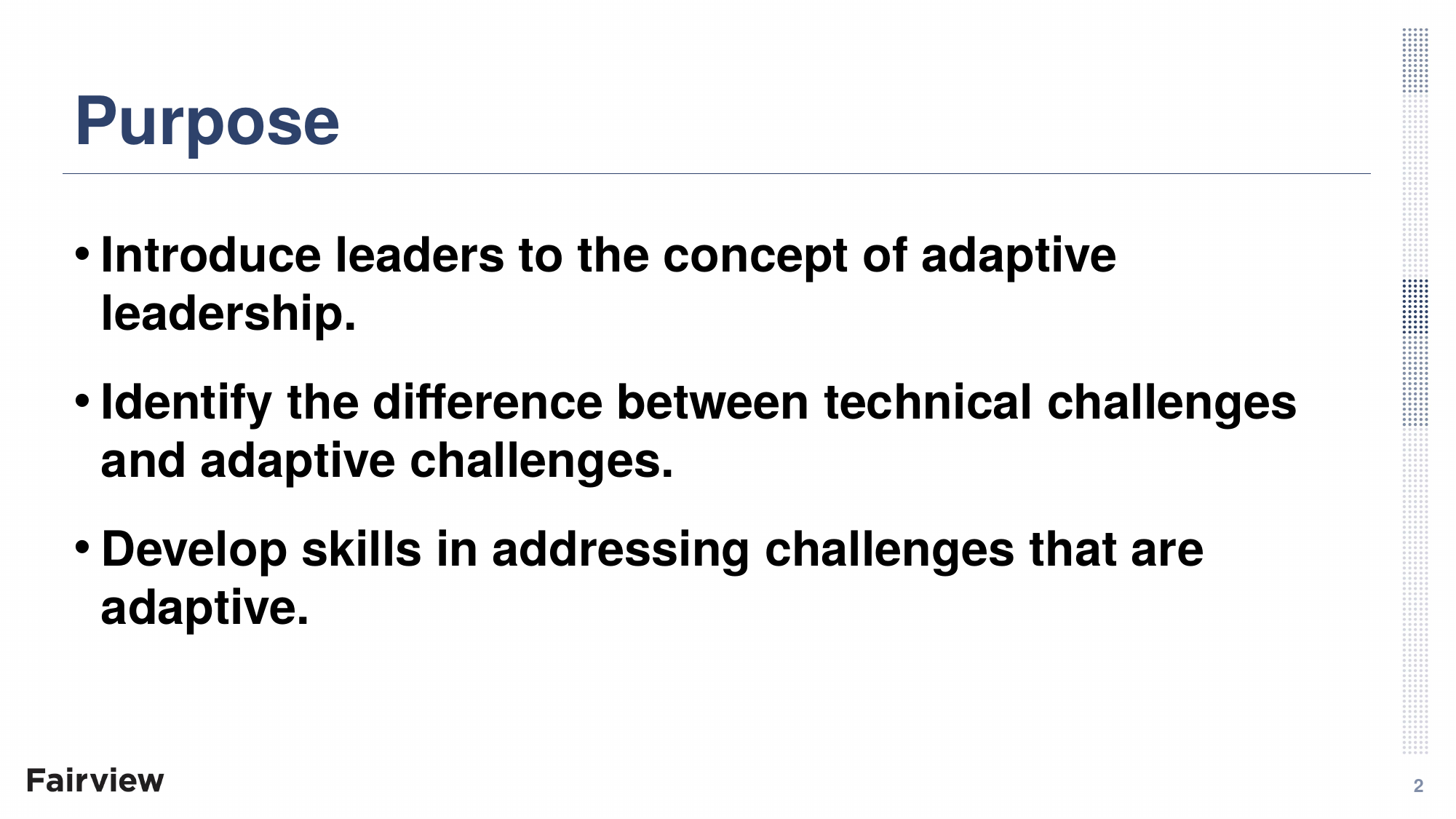

# Purpose
Introduce leaders to the concept of adaptive leadership.
Identify the difference between technical challenges and adaptive challenges.
Develop skills in addressing challenges that are adaptive.
2